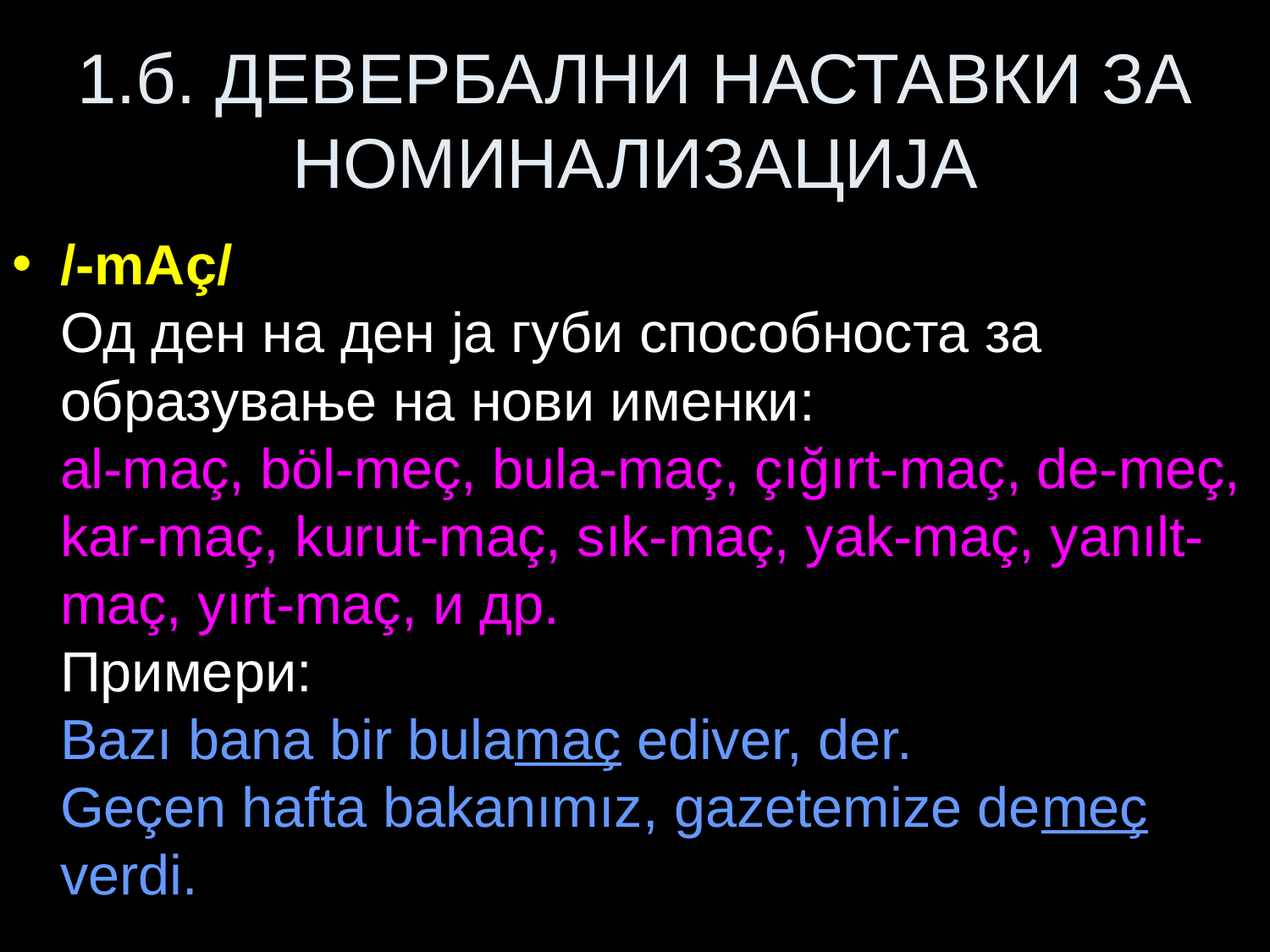

# 1.б. ДЕВЕРБАЛНИ НАСТАВКИ ЗА НОМИНАЛИЗАЦИЈА
/-mAç/
Од ден на ден ја губи способноста за образување на нови именки:
al-maç, böl-meç, bula-maç, çığırt-maç, de-meç, kar-maç, kurut-maç, sık-maç, yak-maç, yanılt-maç, yırt-maç, и др.
Примери:
Bazı bana bir bulamaç ediver, der.
Geçen hafta bakanımız, gazetemize demeç verdi.